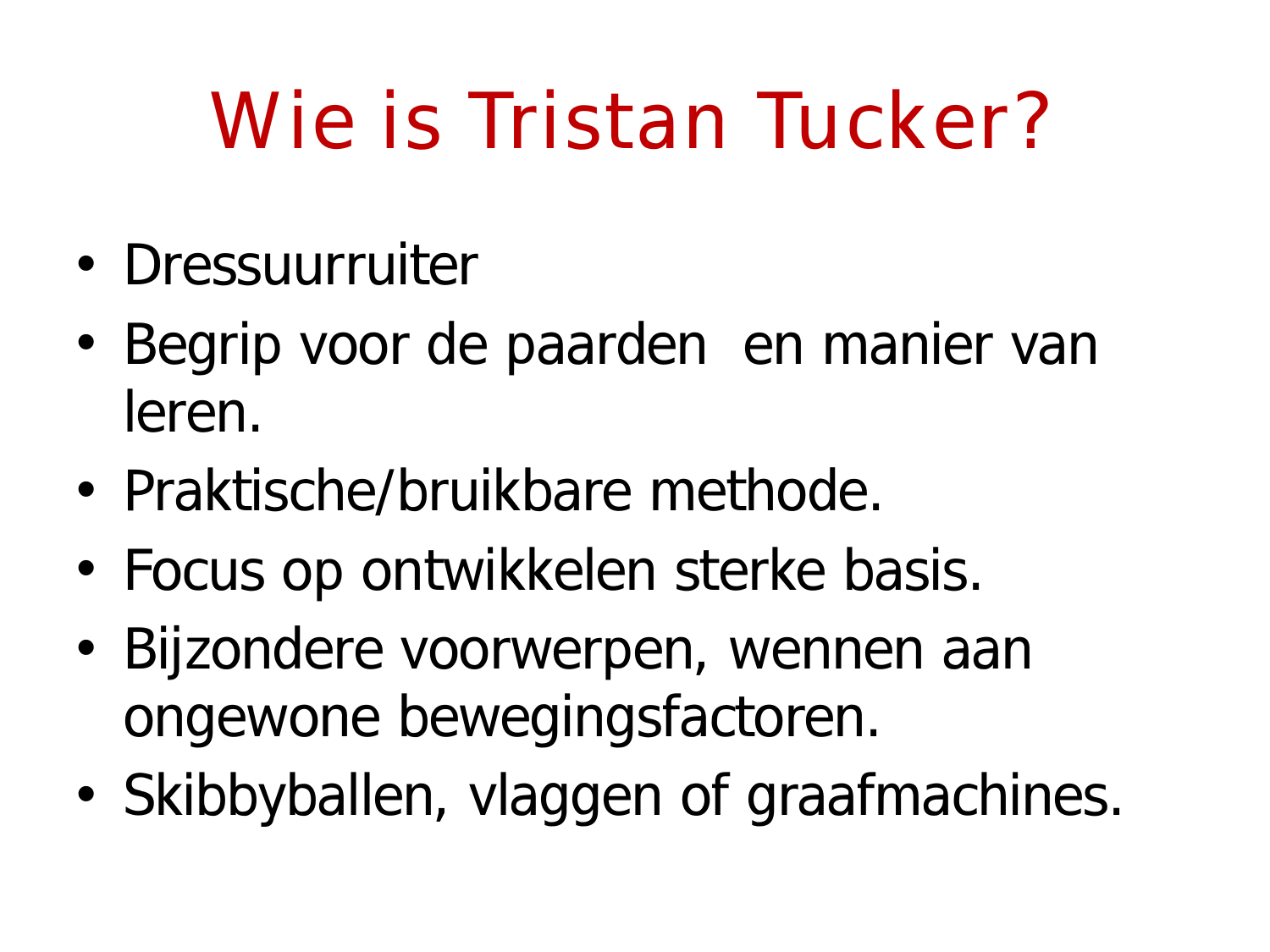

# Wie is Tristan Tucker?
Dressuurruiter
Begrip voor de paarden  en manier van leren.
Praktische/bruikbare methode.
Focus op ontwikkelen sterke basis.
Bijzondere voorwerpen, wennen aan ongewone bewegingsfactoren.
Skibbyballen, vlaggen of graafmachines.